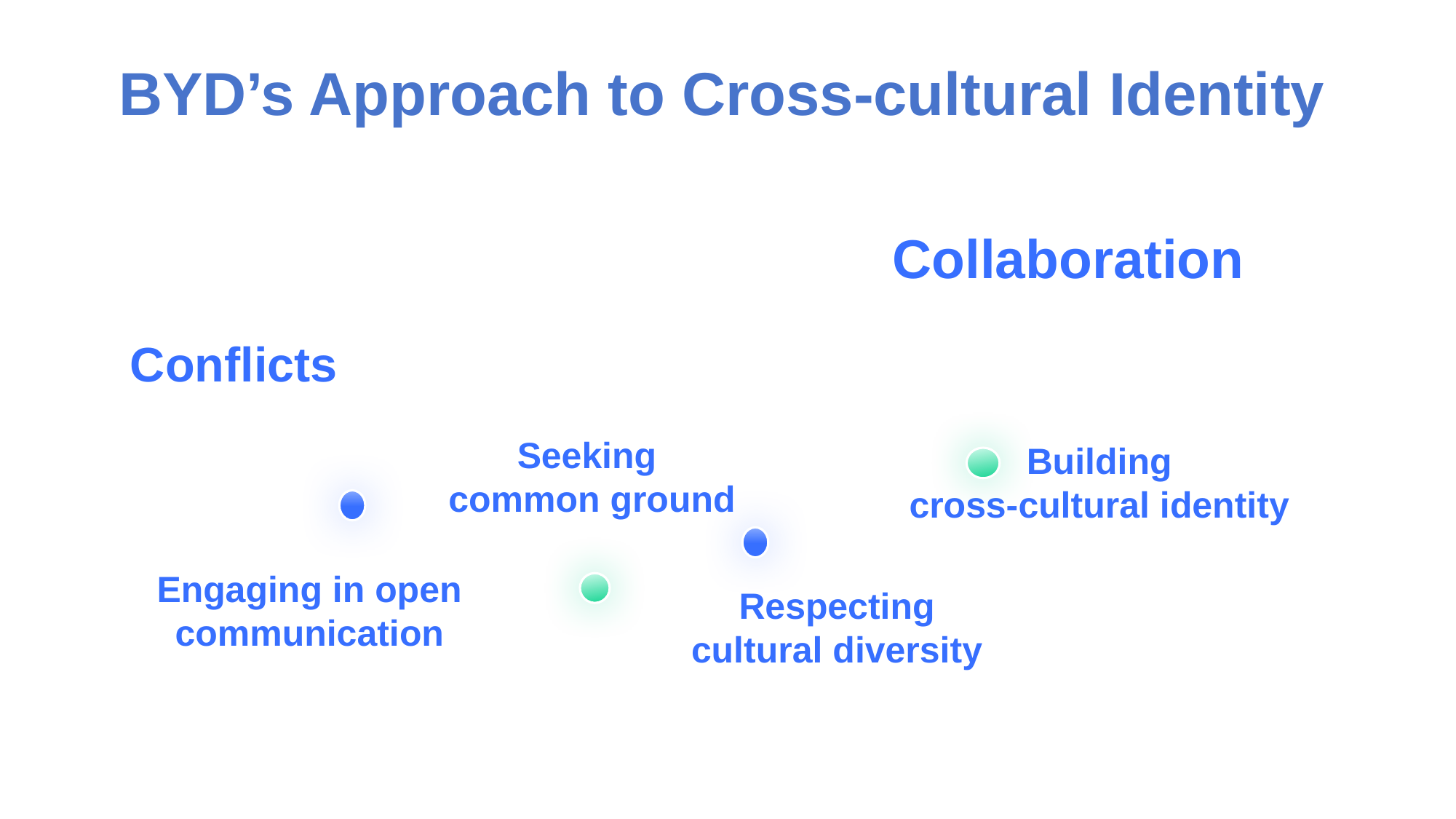

BYD’s Approach to Cross-cultural Identity
Collaboration

Conflicts

Building
cross-cultural identity

Engaging in open communication
 Respecting
cultural diversity
Seeking
common ground